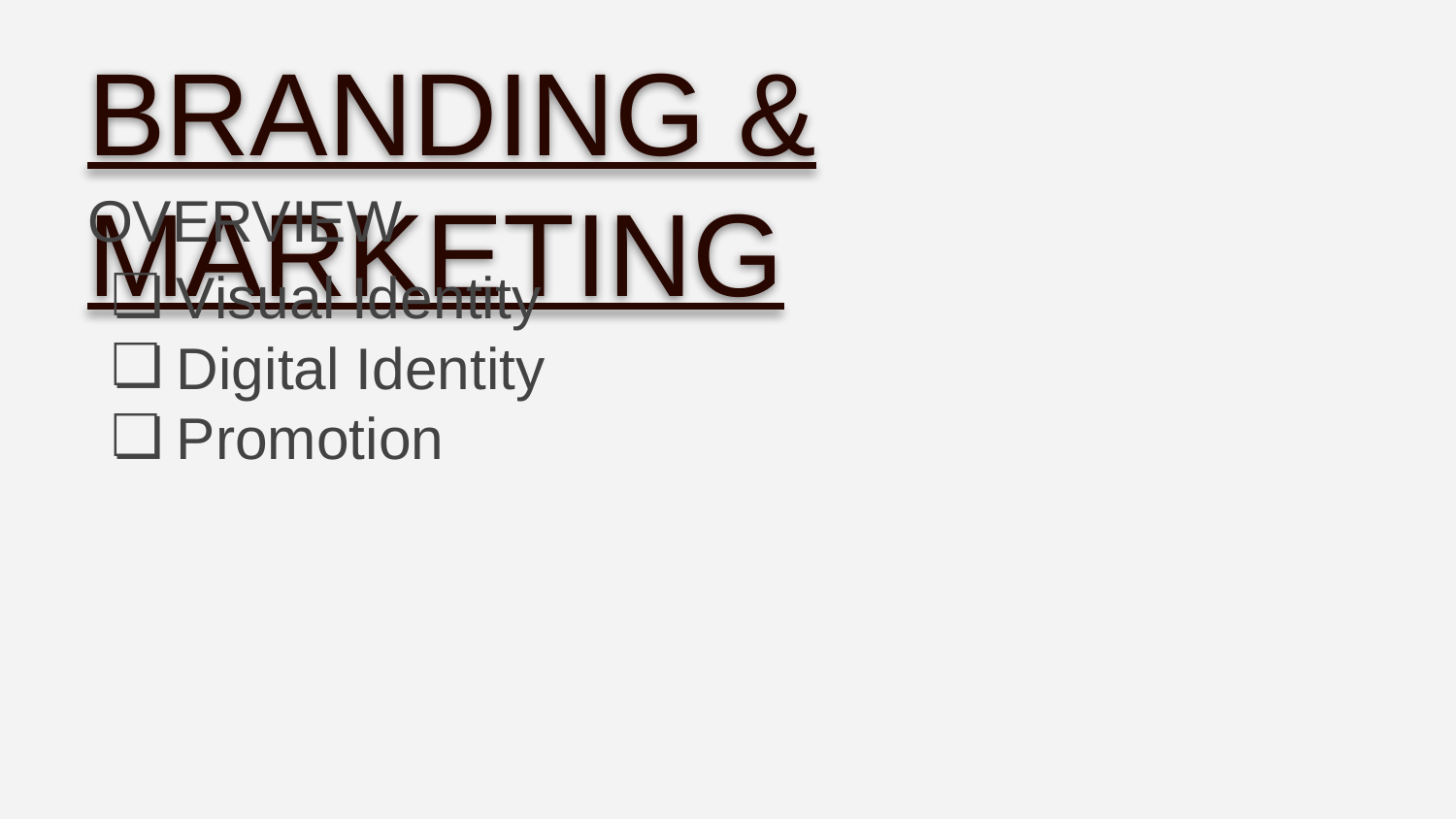

BRANDING & MARKETING
OVERVIEW
Visual Identity
Digital Identity
Promotion